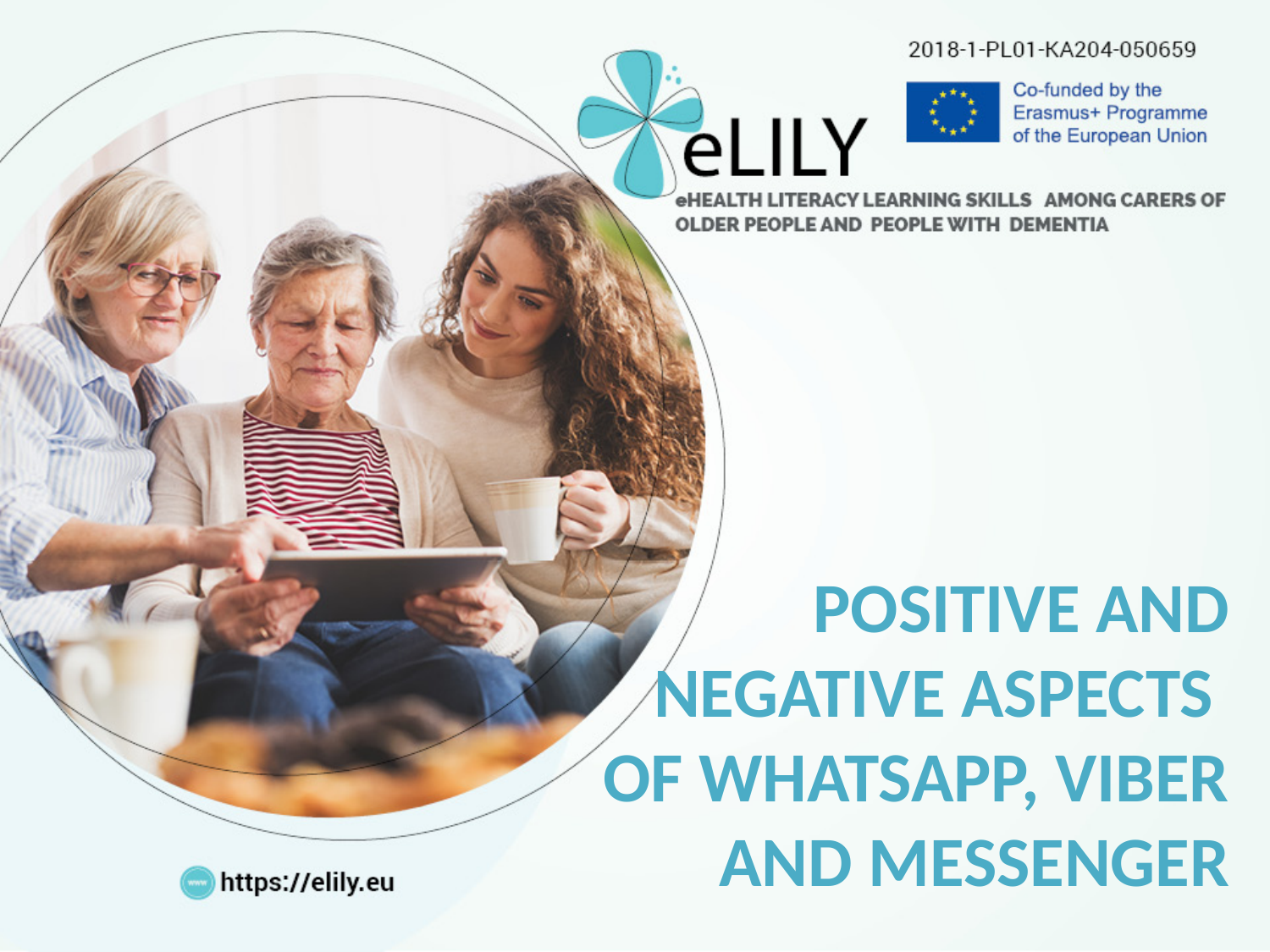

POSITIVE AND NEGATIVE ASPECTS
OF WHATSAPP, VIBER AND MESSENGER